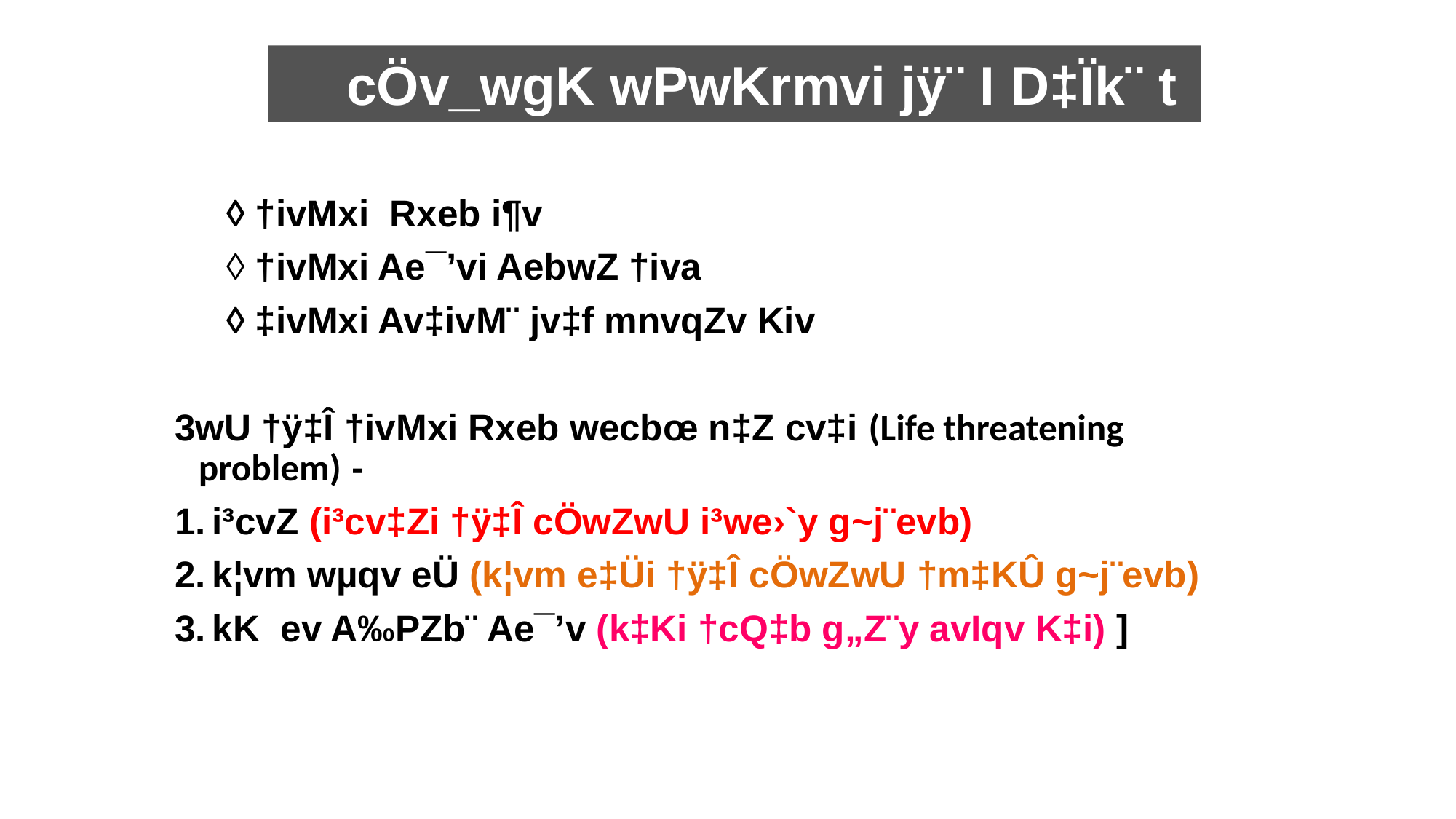

cÖv_wgK wPwKrmvi jÿ¨ I D‡Ïk¨ t
     ◊ †ivMxi  Rxeb i¶v
     ◊ †ivMxi Ae¯’vi AebwZ †iva
     ◊ ‡ivMxi Av‡ivM¨ jv‡f mnvqZv Kiv

3wU †ÿ‡Î †ivMxi Rxeb wecbœ n‡Z cv‡i (Life threatening problem) -
 i³cvZ (i³cv‡Zi †ÿ‡Î cÖwZwU i³we›`y g~j¨evb)
 k¦vm wµqv eÜ (k¦vm e‡Üi †ÿ‡Î cÖwZwU †m‡KÛ g~j¨evb)
 kK  ev A‰PZb¨ Ae¯’v (k‡Ki †cQ‡b g„Z¨y avIqv K‡i) ]